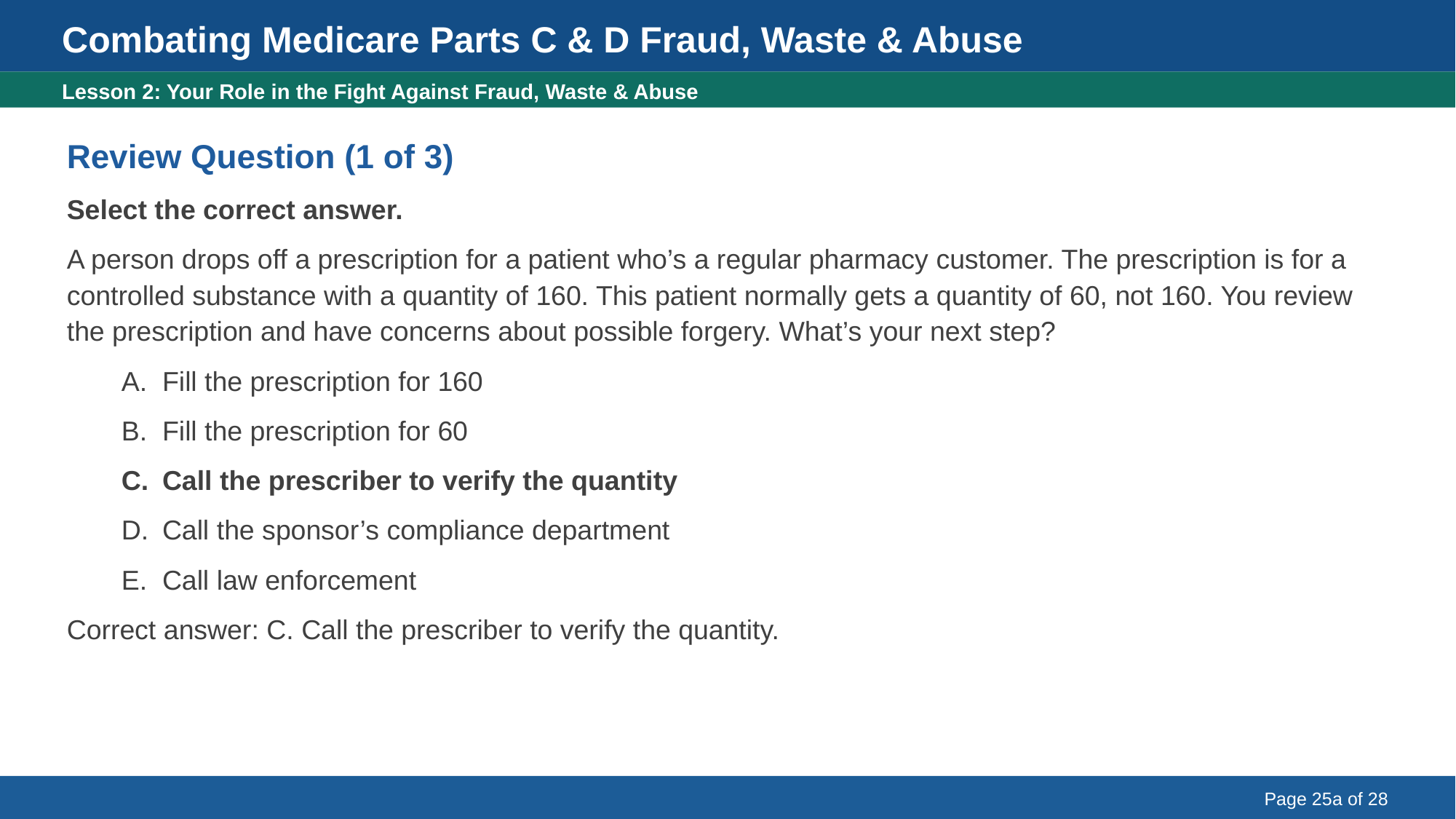

Combating Medicare Parts C & D Fraud, Waste & Abuse
Lesson 2: Your Role in the Fight Against Fraud, Waste & Abuse – Answer to Review Question 1 of 3

Lesson 2: Your Role in the Fight Against Fraud, Waste & Abuse
Review Question (1 of 3)
Select the correct answer.
A person drops off a prescription for a patient who’s a regular pharmacy customer. The prescription is for a controlled substance with a quantity of 160. This patient normally gets a quantity of 60, not 160. You review the prescription and have concerns about possible forgery. What’s your next step?
Fill the prescription for 160
Fill the prescription for 60
Call the prescriber to verify the quantity
Call the sponsor’s compliance department
Call law enforcement
Correct answer: C. Call the prescriber to verify the quantity.

Page 25a of 28